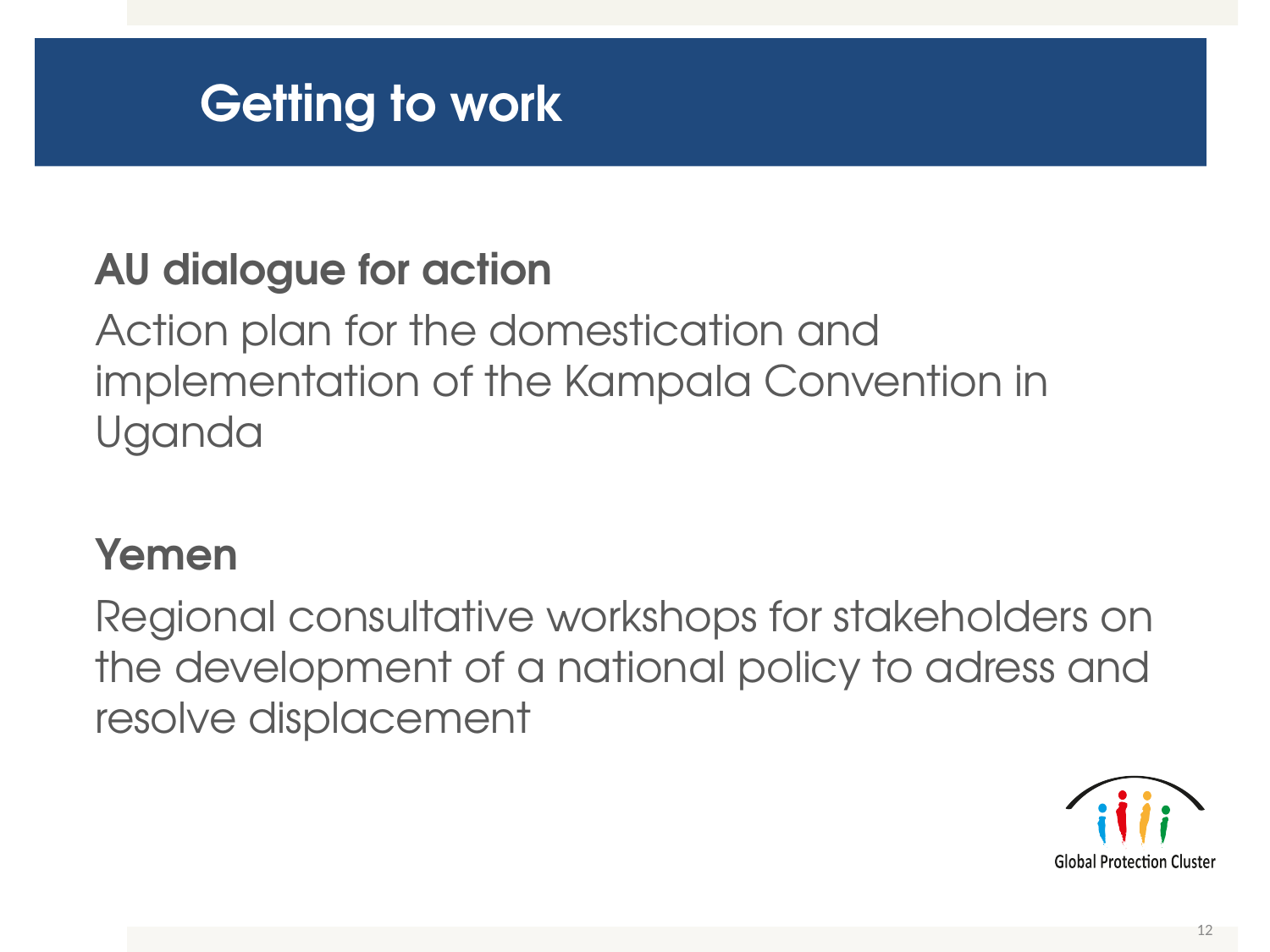

# Getting to work
    AU dialogue for action
Action plan for the domestication and implementation of the Kampala Convention in Uganda

Yemen
Regional consultative workshops for stakeholders on the development of a national policy to adress and resolve displacement